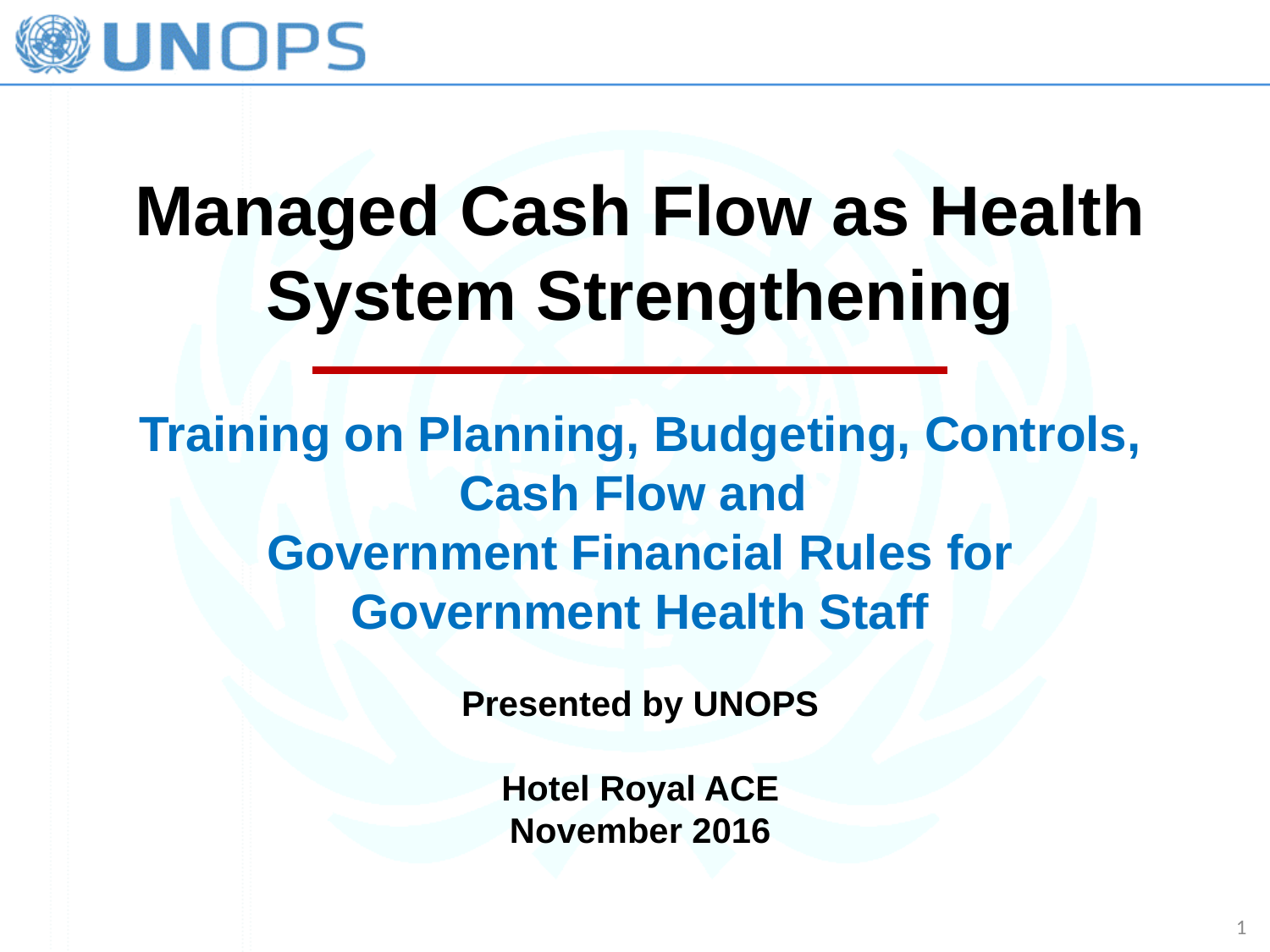

Managed Cash Flow as Health System Strengthening

Training on Planning, Budgeting, Controls, Cash Flow and
Government Financial Rules for
Government Health Staff

Presented by UNOPS

Hotel Royal ACE
November 2016
1